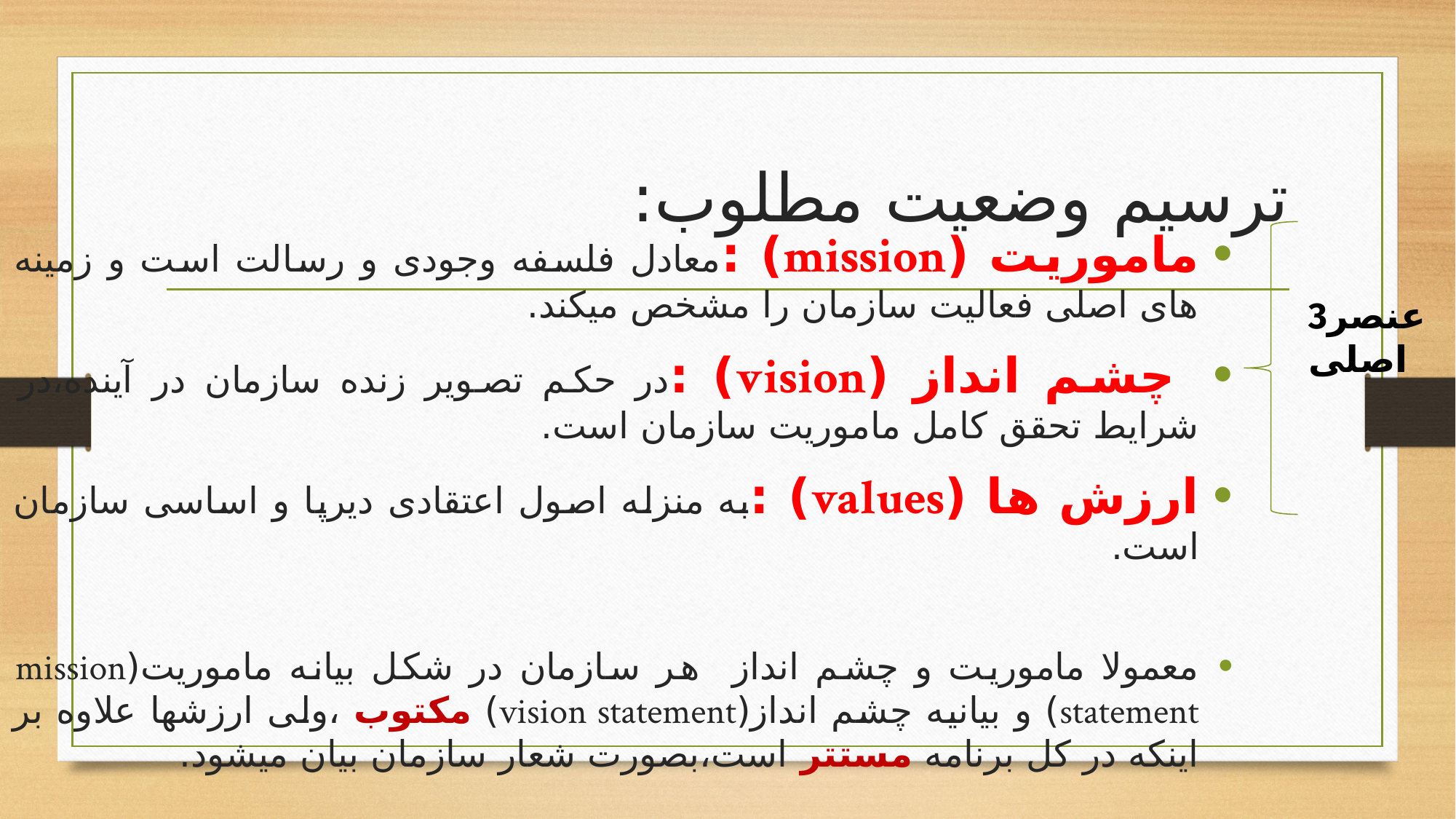

# ترسیم وضعیت مطلوب:
ماموریت (mission) :معادل فلسفه وجودی و رسالت است و زمینه های اصلی فعالیت سازمان را مشخص میکند.
 چشم انداز (vision) :در حکم تصویر زنده سازمان در آینده،در شرایط تحقق کامل ماموریت سازمان است.
ارزش ها (values) :به منزله اصول اعتقادی دیرپا و اساسی سازمان است.

معمولا ماموریت و چشم انداز  هر سازمان در شکل بیانه ماموریت(mission statement) و بیانیه چشم انداز(vision statement) مکتوب ،ولی ارزشها علاوه بر اینکه در کل برنامه مستتر است،بصورت شعار سازمان بیان میشود.

3عنصر اصلی